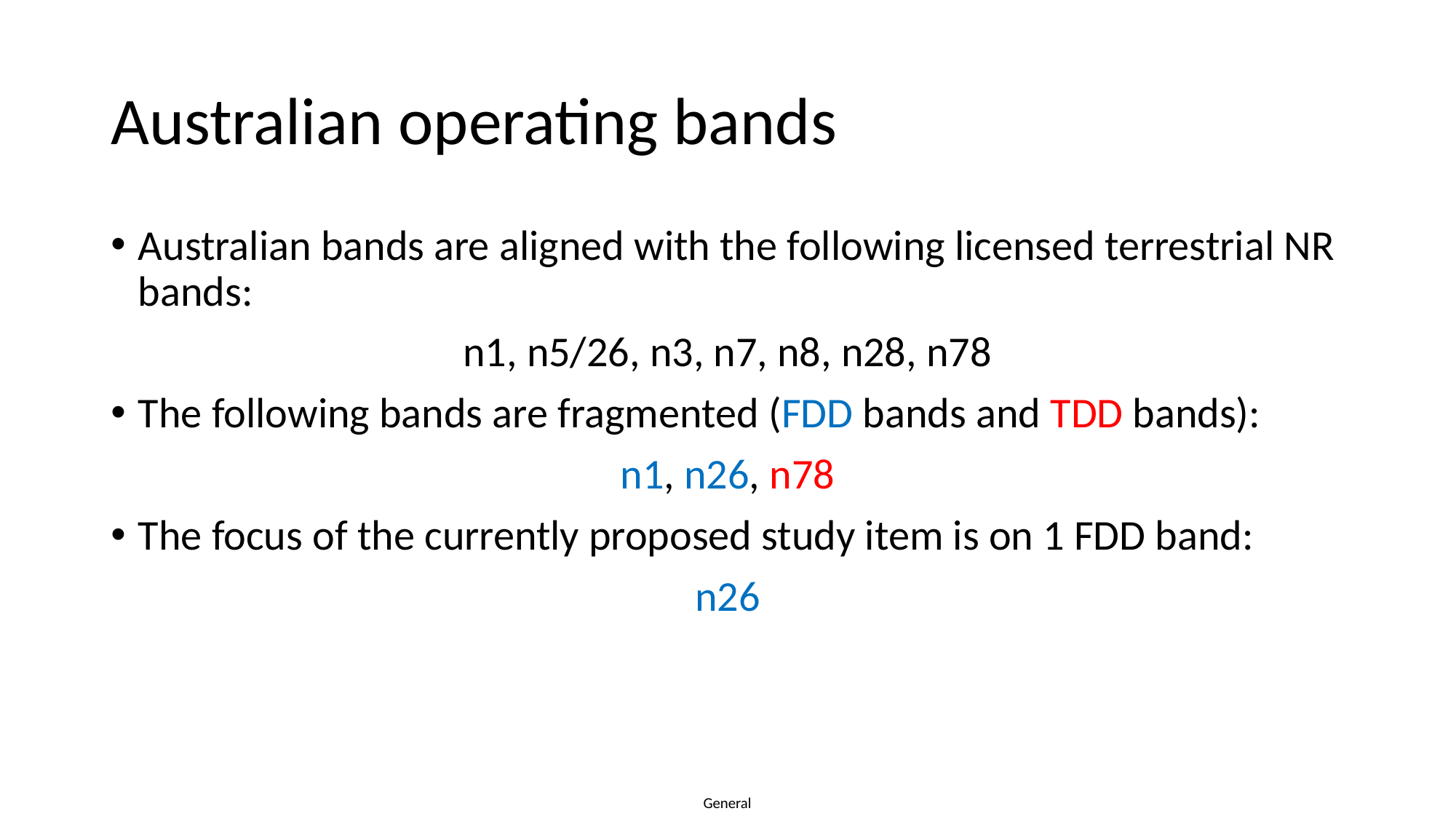

# Australian operating bands
Australian bands are aligned with the following licensed terrestrial NR bands:
n1, n5/26, n3, n7, n8, n28, n78
The following bands are fragmented (FDD bands and TDD bands):
n1, n26, n78
The focus of the currently proposed study item is on 1 FDD band:
n26